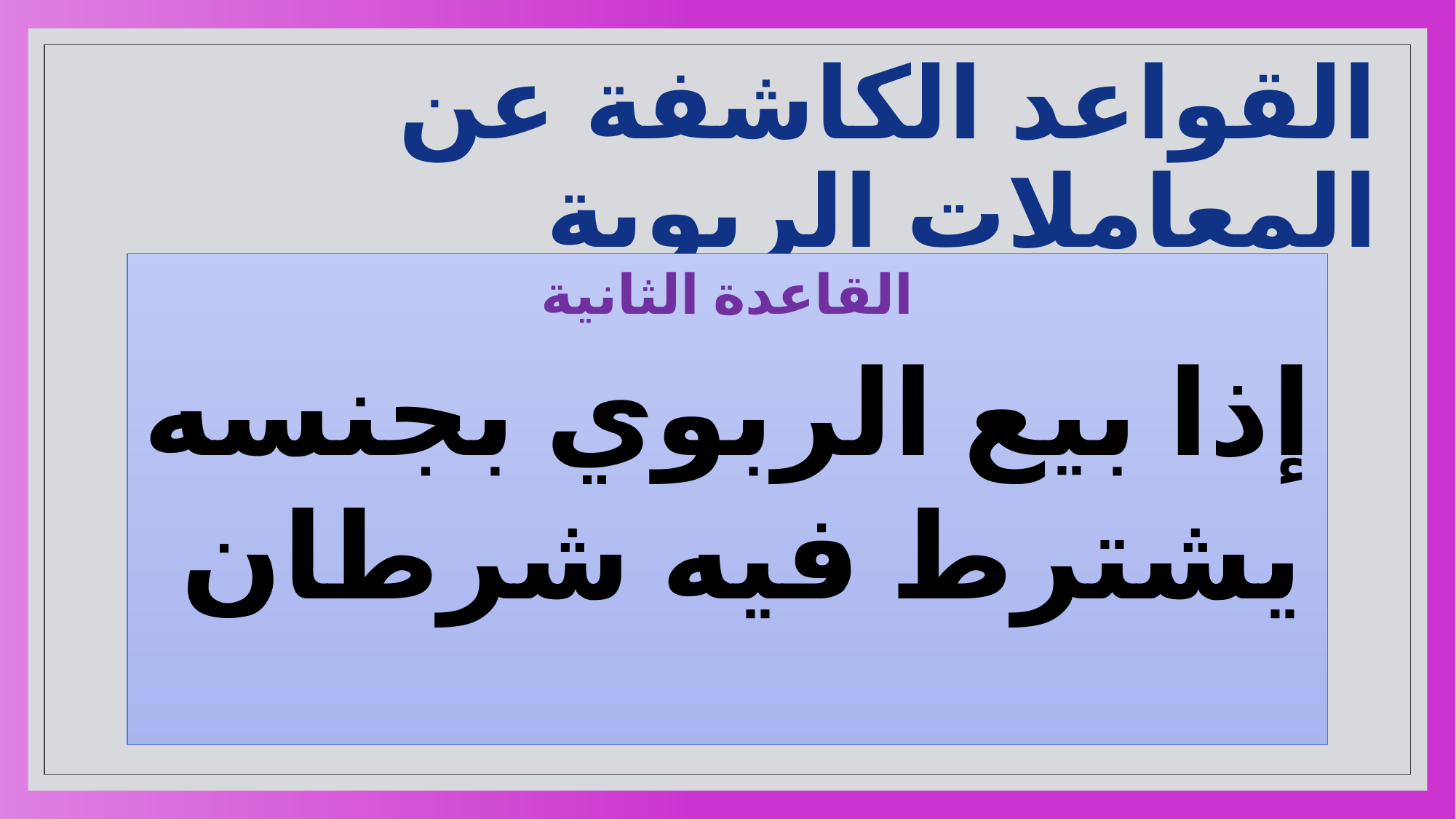

# القواعد الكاشفة عن المعاملات الربوية
القاعدة الثانية
إذا بيع الربوي بجنسه يشترط فيه شرطان